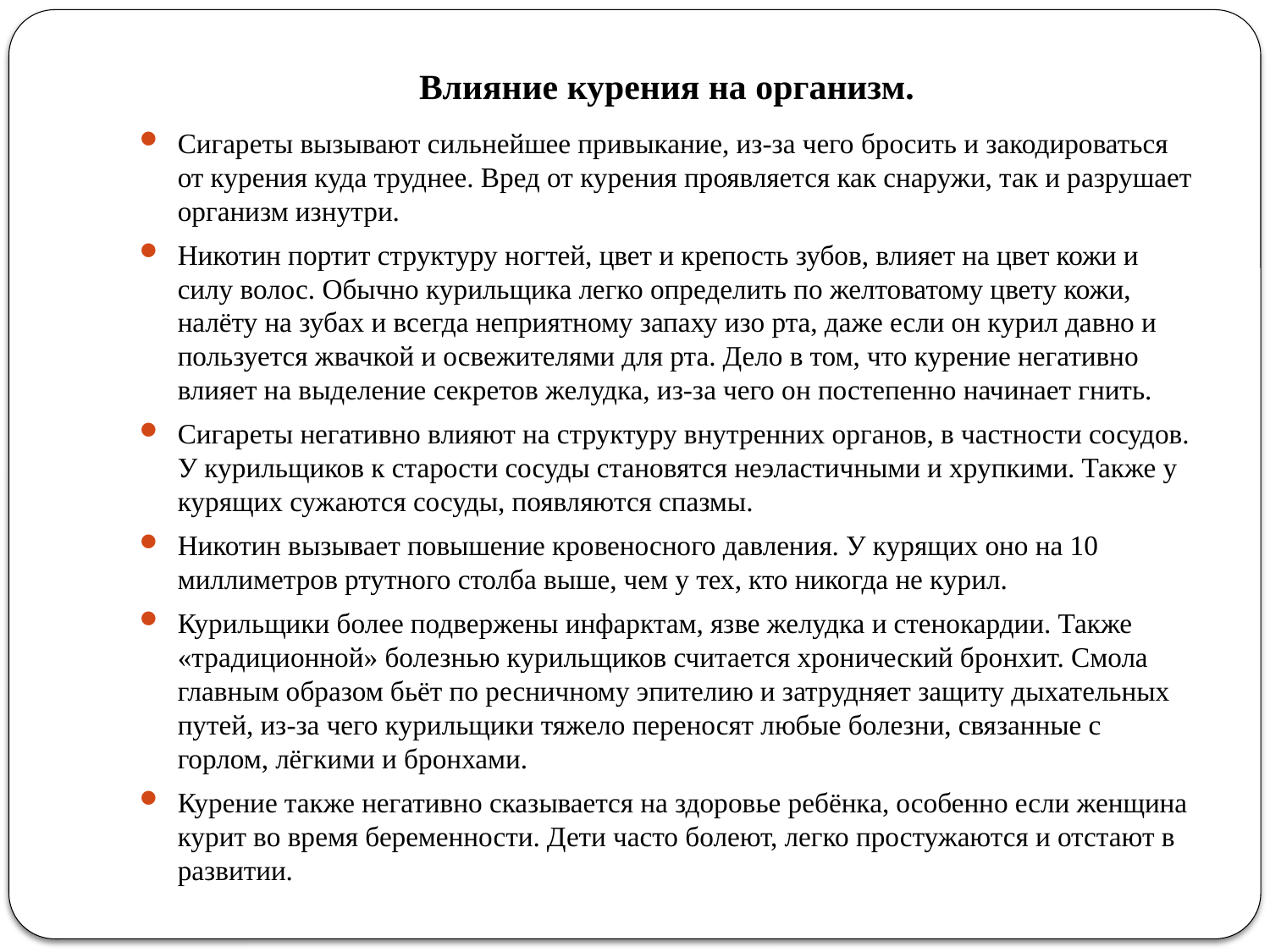

# Влияние курения на организм.
Сигареты вызывают сильнейшее привыкание, из-за чего бросить и закодироваться от курения куда труднее. Вред от курения проявляется как снаружи, так и разрушает организм изнутри.
Никотин портит структуру ногтей, цвет и крепость зубов, влияет на цвет кожи и силу волос. Обычно курильщика легко определить по желтоватому цвету кожи, налёту на зубах и всегда неприятному запаху изо рта, даже если он курил давно и пользуется жвачкой и освежителями для рта. Дело в том, что курение негативно влияет на выделение секретов желудка, из-за чего он постепенно начинает гнить.
Сигареты негативно влияют на структуру внутренних органов, в частности сосудов. У курильщиков к старости сосуды становятся неэластичными и хрупкими. Также у курящих сужаются сосуды, появляются спазмы.
Никотин вызывает повышение кровеносного давления. У курящих оно на 10 миллиметров ртутного столба выше, чем у тех, кто никогда не курил.
Курильщики более подвержены инфарктам, язве желудка и стенокардии. Также «традиционной» болезнью курильщиков считается хронический бронхит. Смола главным образом бьёт по ресничному эпителию и затрудняет защиту дыхательных путей, из-за чего курильщики тяжело переносят любые болезни, связанные с горлом, лёгкими и бронхами.
Курение также негативно сказывается на здоровье ребёнка, особенно если женщина курит во время беременности. Дети часто болеют, легко простужаются и отстают в развитии.